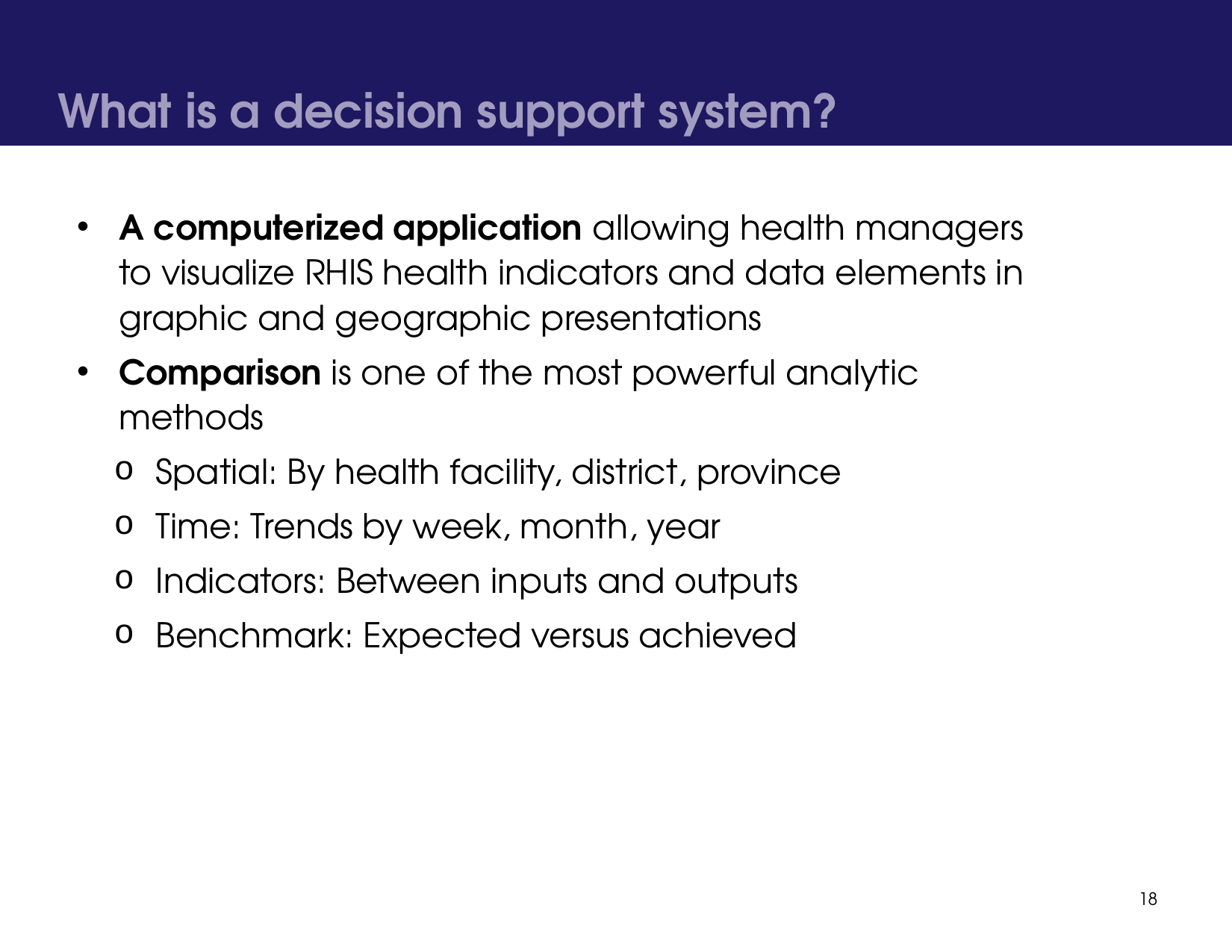

# What is a decision support system?
A computerized application allowing health managers to visualize RHIS health indicators and data elements in graphic and geographic presentations
Comparison is one of the most powerful analytic methods
Spatial: By health facility, district, province
Time: Trends by week, month, year
Indicators: Between inputs and outputs
Benchmark: Expected versus achieved

18